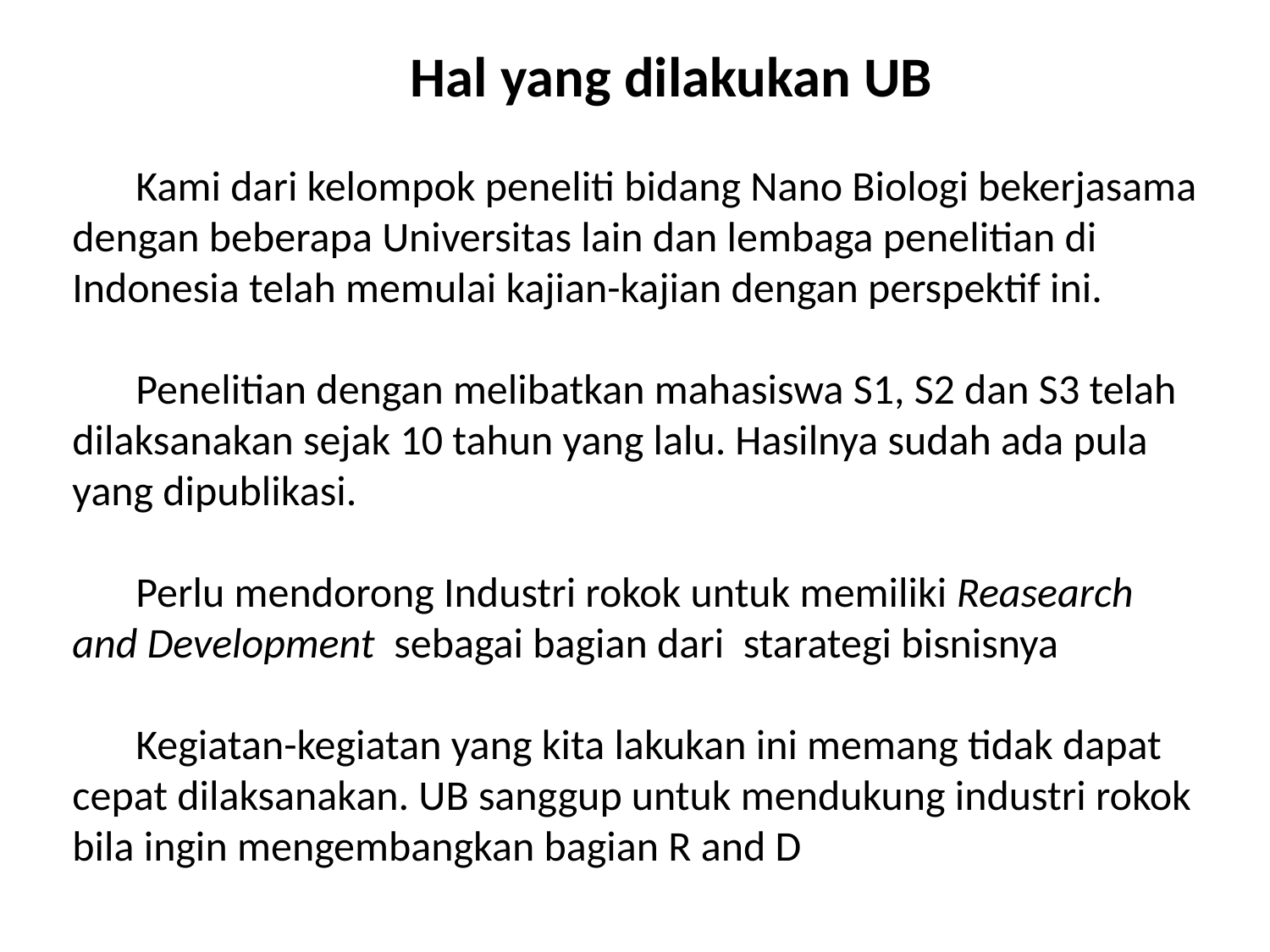

Hal yang dilakukan UB

Kami dari kelompok peneliti bidang Nano Biologi bekerjasama dengan beberapa Universitas lain dan lembaga penelitian di Indonesia telah memulai kajian-kajian dengan perspektif ini.

Penelitian dengan melibatkan mahasiswa S1, S2 dan S3 telah dilaksanakan sejak 10 tahun yang lalu. Hasilnya sudah ada pula yang dipublikasi.

Perlu mendorong Industri rokok untuk memiliki Reasearch and Development  sebagai bagian dari  starategi bisnisnya

Kegiatan-kegiatan yang kita lakukan ini memang tidak dapat cepat dilaksanakan. UB sanggup untuk mendukung industri rokok bila ingin mengembangkan bagian R and D